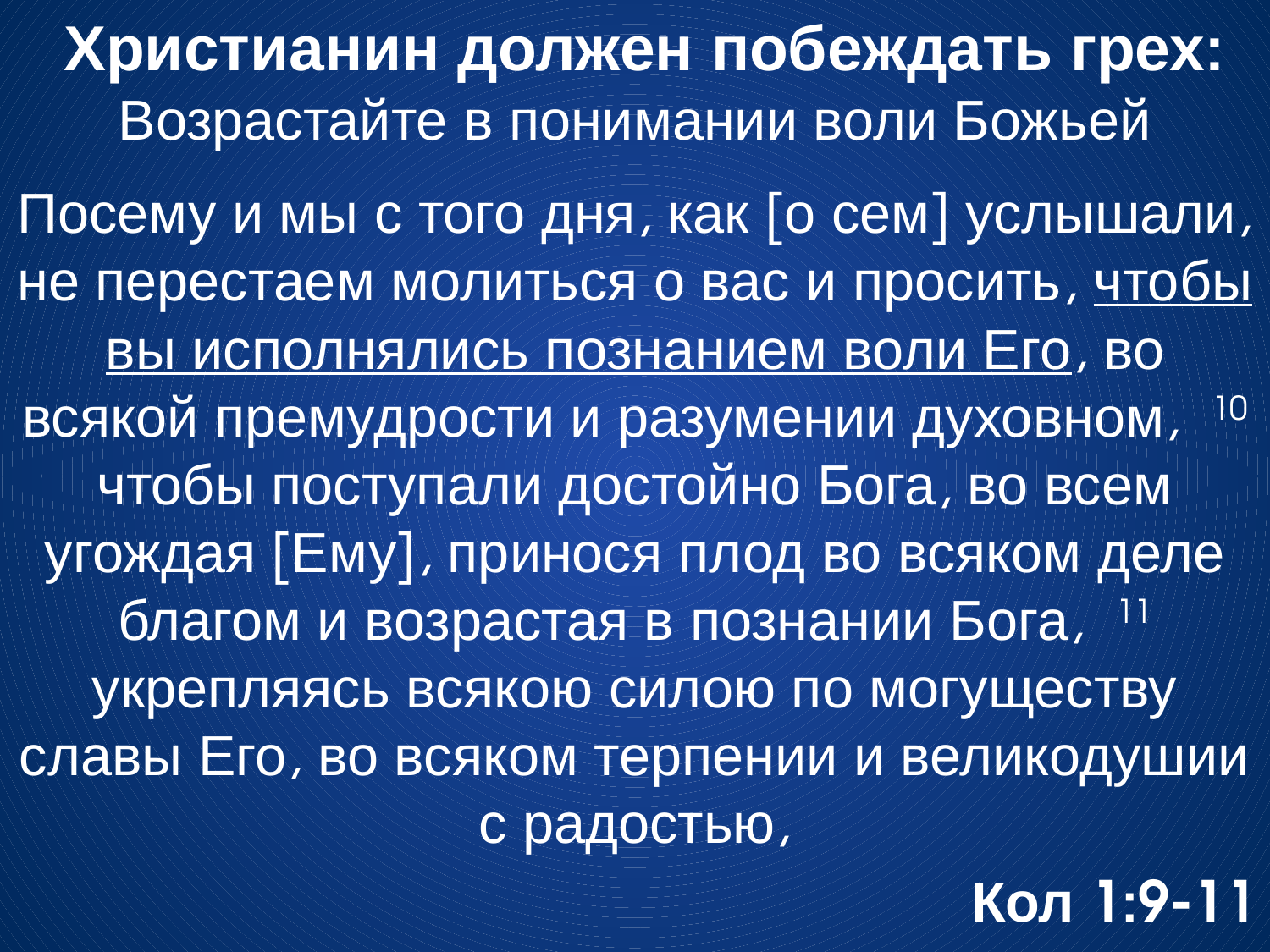

# Христианин должен побеждать грех: Возрастайте в понимании воли Божьей
Посему и мы с того дня, как [о сем] услышали, не перестаем молиться о вас и просить, чтобы вы исполнялись познанием воли Его, во всякой премудрости и разумении духовном,  10 чтобы поступали достойно Бога, во всем угождая [Ему], принося плод во всяком деле благом и возрастая в познании Бога,  11 укрепляясь всякою силою по могуществу славы Его, во всяком терпении и великодушии с радостью,
Кол 1:9-11